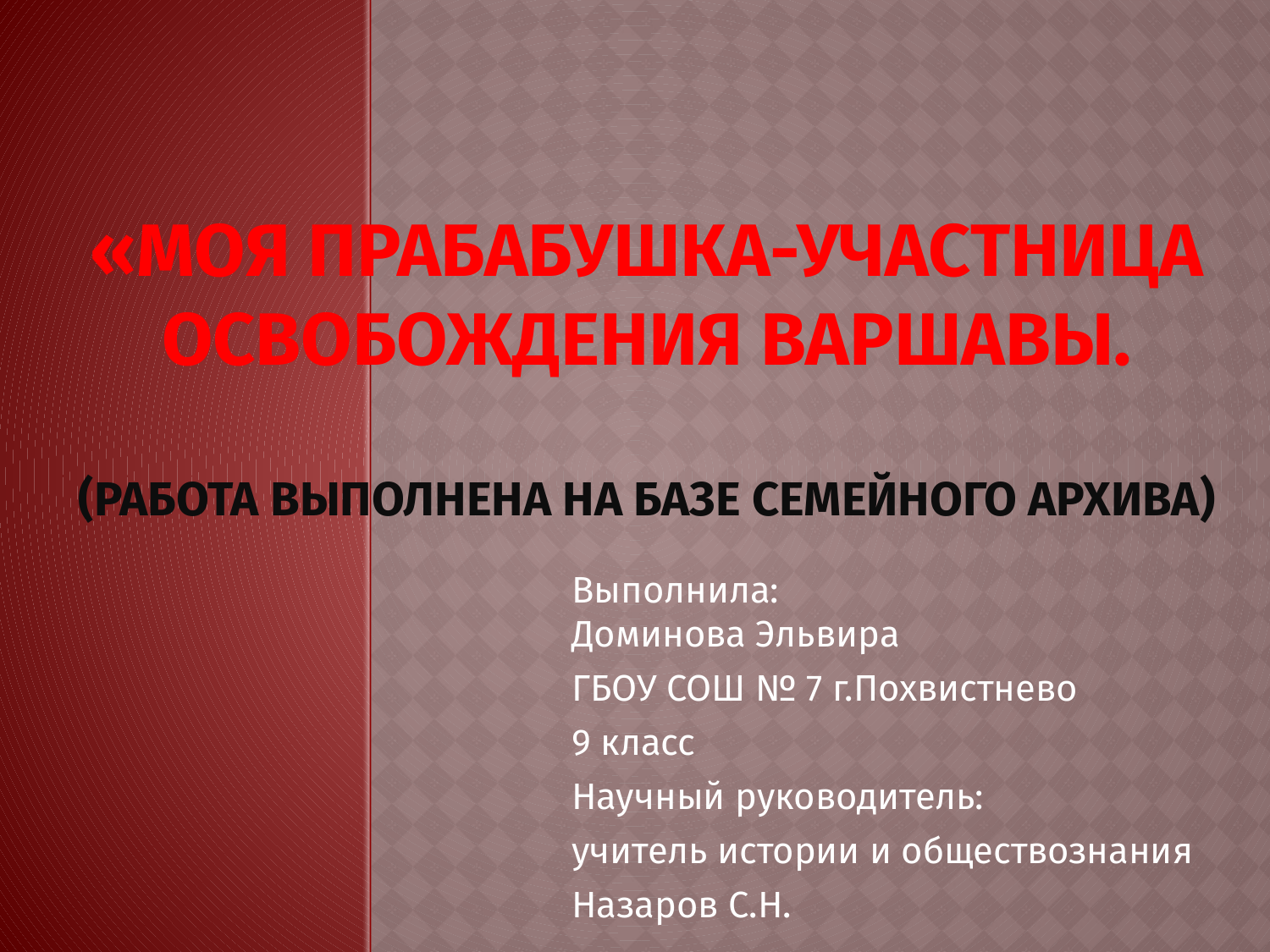

# «МОЯ ПРАБАБУШКА-УЧАСТНИЦА ОСВОБОЖДЕНИЯ Варшавы. (Работа выполнена на базе семейного архива)
Выполнила:
Доминова Эльвира
ГБОУ СОШ № 7 г.Похвистнево
9 класс
Научный руководитель:
учитель истории и обществознания
Назаров С.Н.